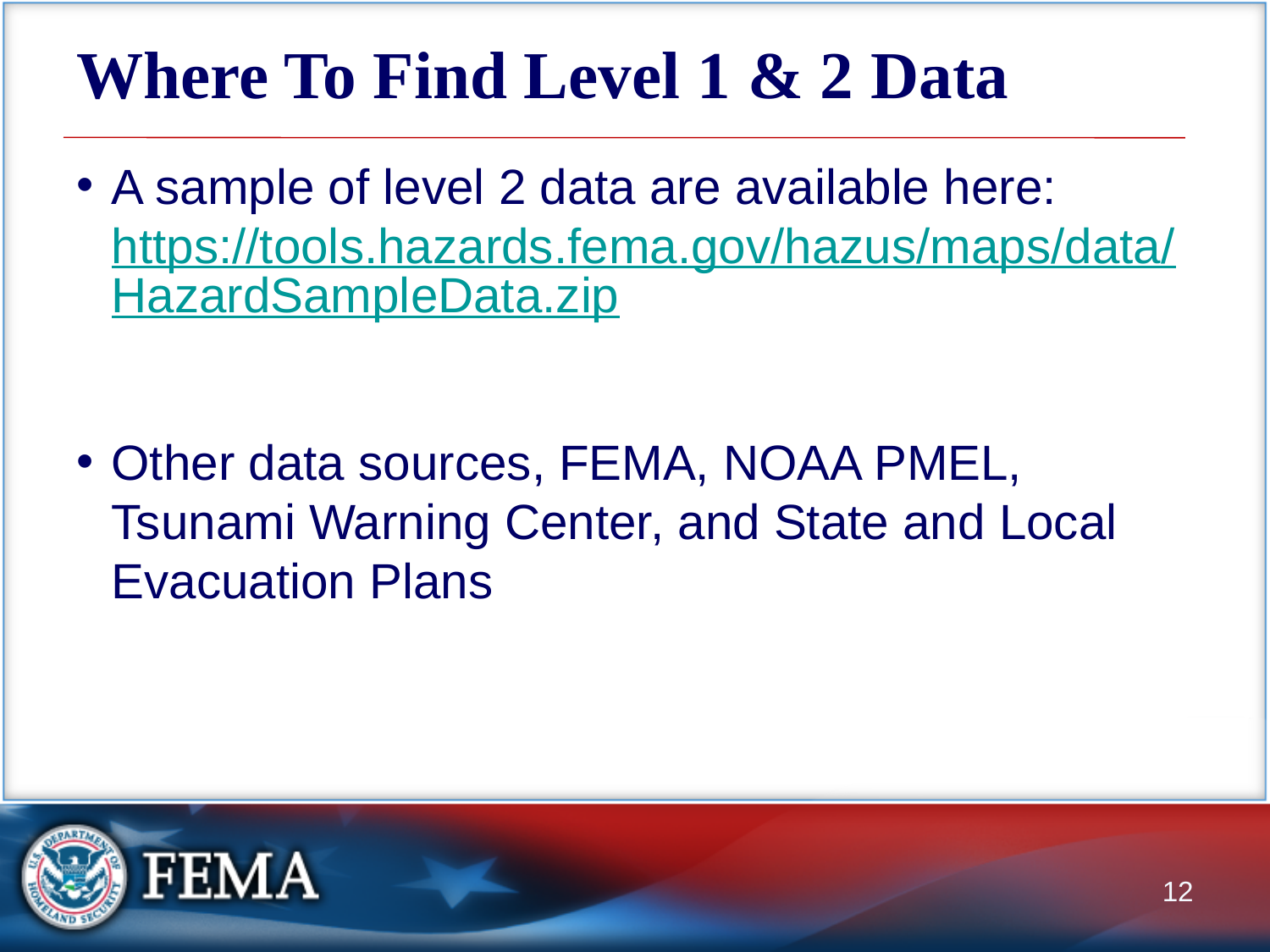

# Where To Find Level 1 & 2 Data
A sample of level 2 data are available here: https://tools.hazards.fema.gov/hazus/maps/data/HazardSampleData.zip
Other data sources, FEMA, NOAA PMEL, Tsunami Warning Center, and State and Local Evacuation Plans
12